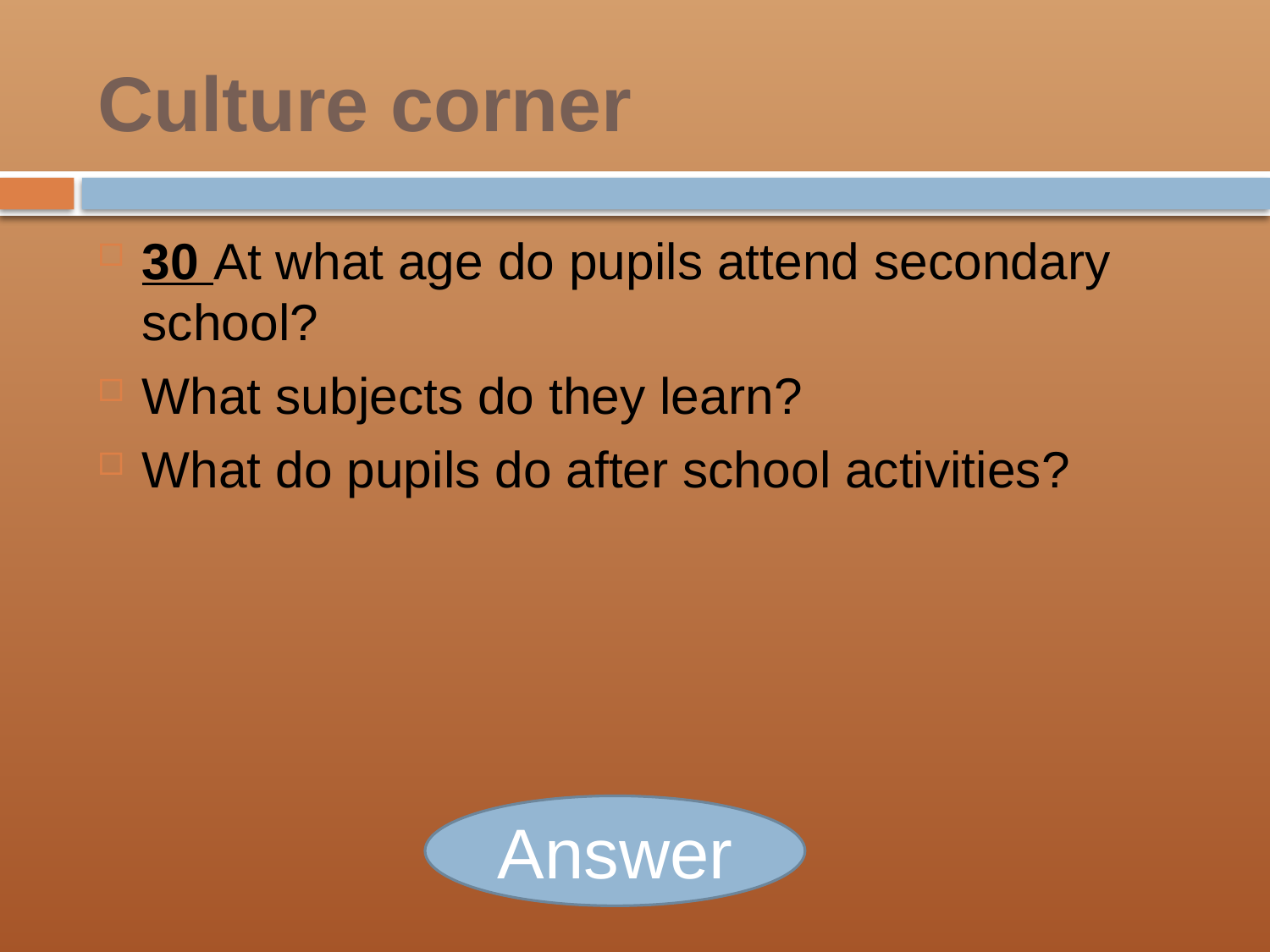

# Culture corner
30 At what age do pupils attend secondary school?
What subjects do they learn?
What do pupils do after school activities?

Answer